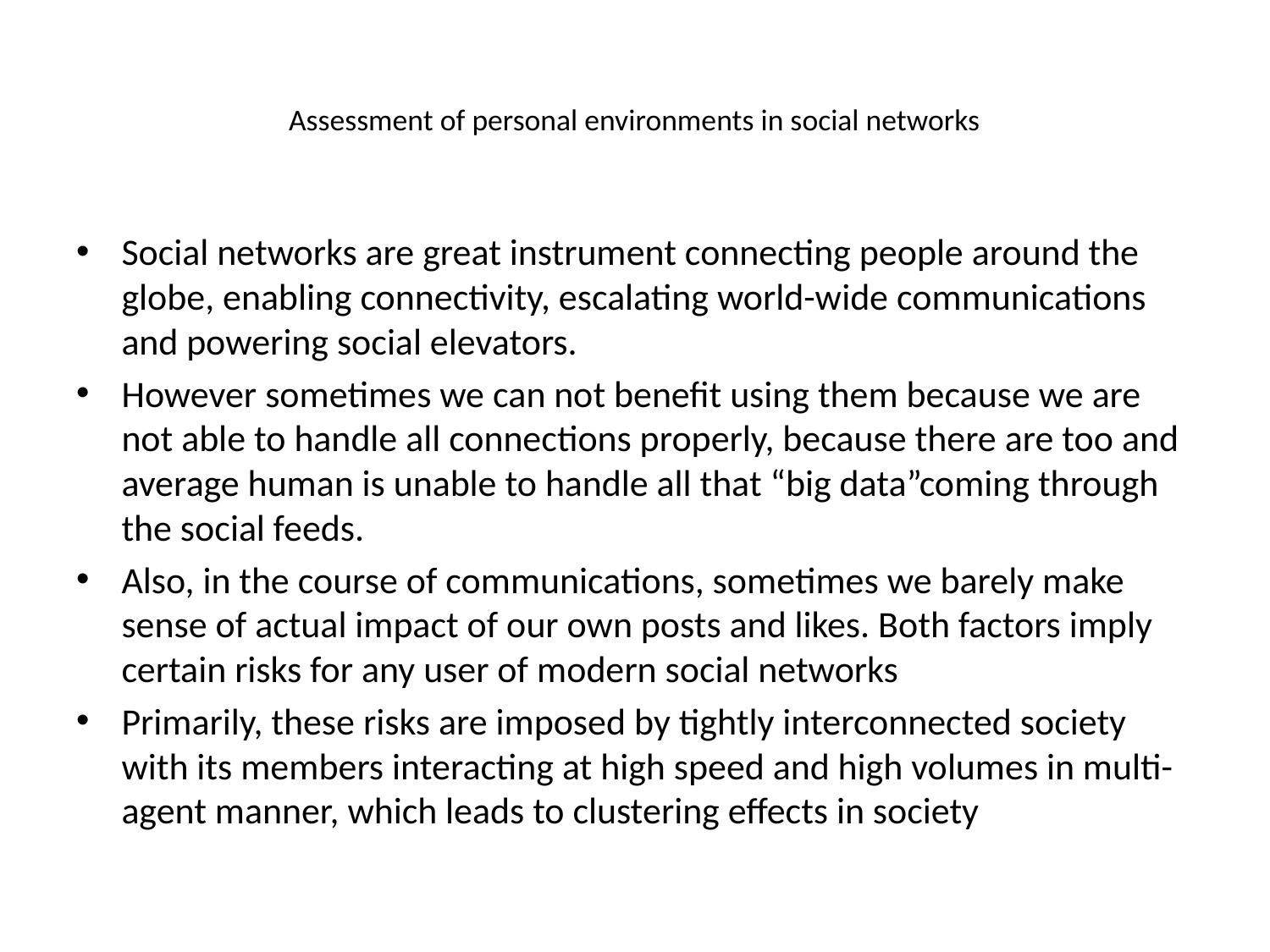

# Assessment of personal environments in social networks
Social networks are great instrument connecting people around the globe, enabling connectivity, escalating world-wide communications and powering social elevators.
However sometimes we can not benefit using them because we are not able to handle all connections properly, because there are too and average human is unable to handle all that “big data”coming through the social feeds.
Also, in the course of communications, sometimes we barely make sense of actual impact of our own posts and likes. Both factors imply certain risks for any user of modern social networks
Primarily, these risks are imposed by tightly interconnected society with its members interacting at high speed and high volumes in multi-agent manner, which leads to clustering effects in society